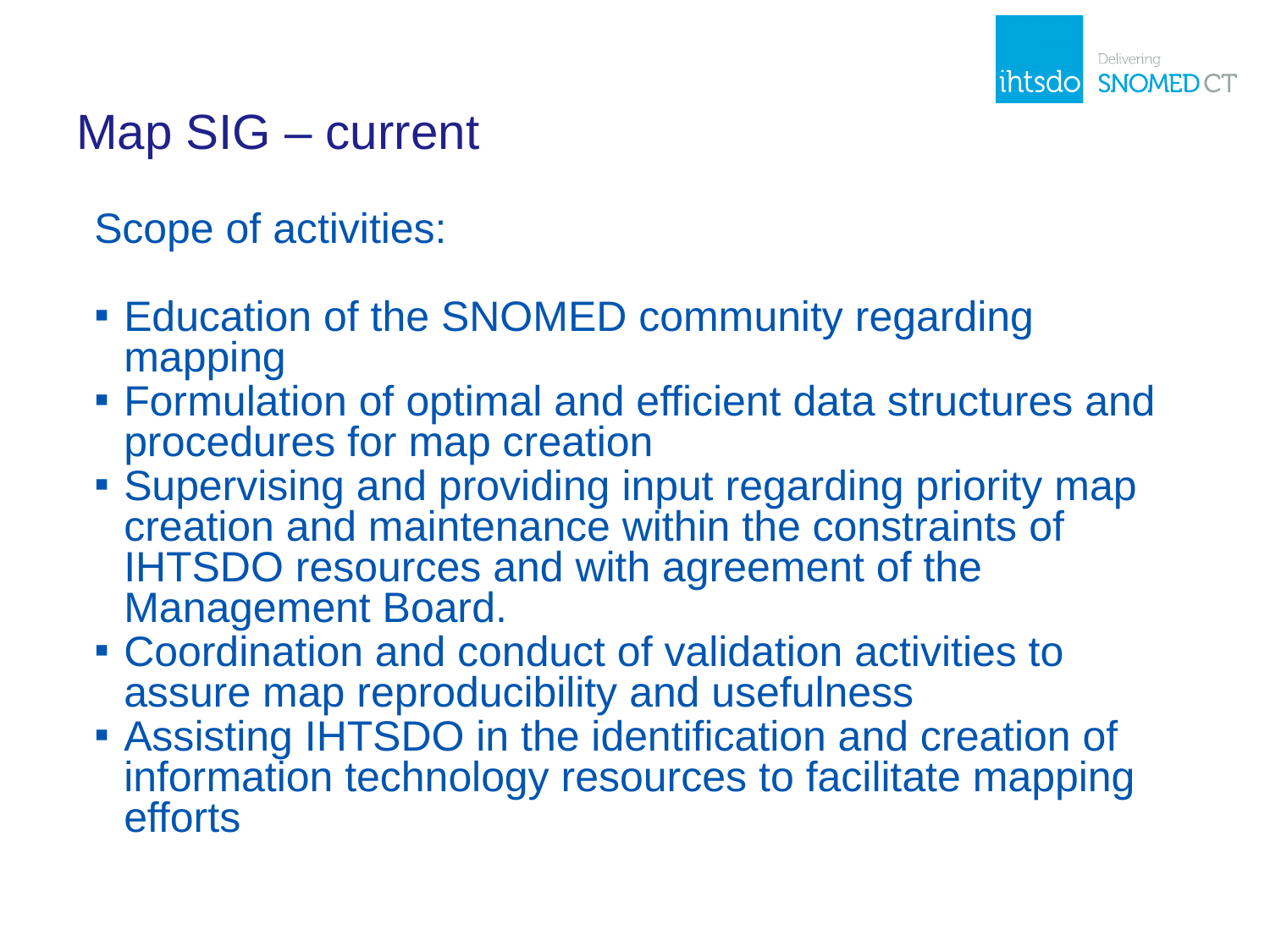

# Map SIG – current
Scope of activities:

Education of the SNOMED community regarding mapping
Formulation of optimal and efficient data structures and procedures for map creation
Supervising and providing input regarding priority map creation and maintenance within the constraints of IHTSDO resources and with agreement of the Management Board.
Coordination and conduct of validation activities to assure map reproducibility and usefulness
Assisting IHTSDO in the identification and creation of information technology resources to facilitate mapping efforts